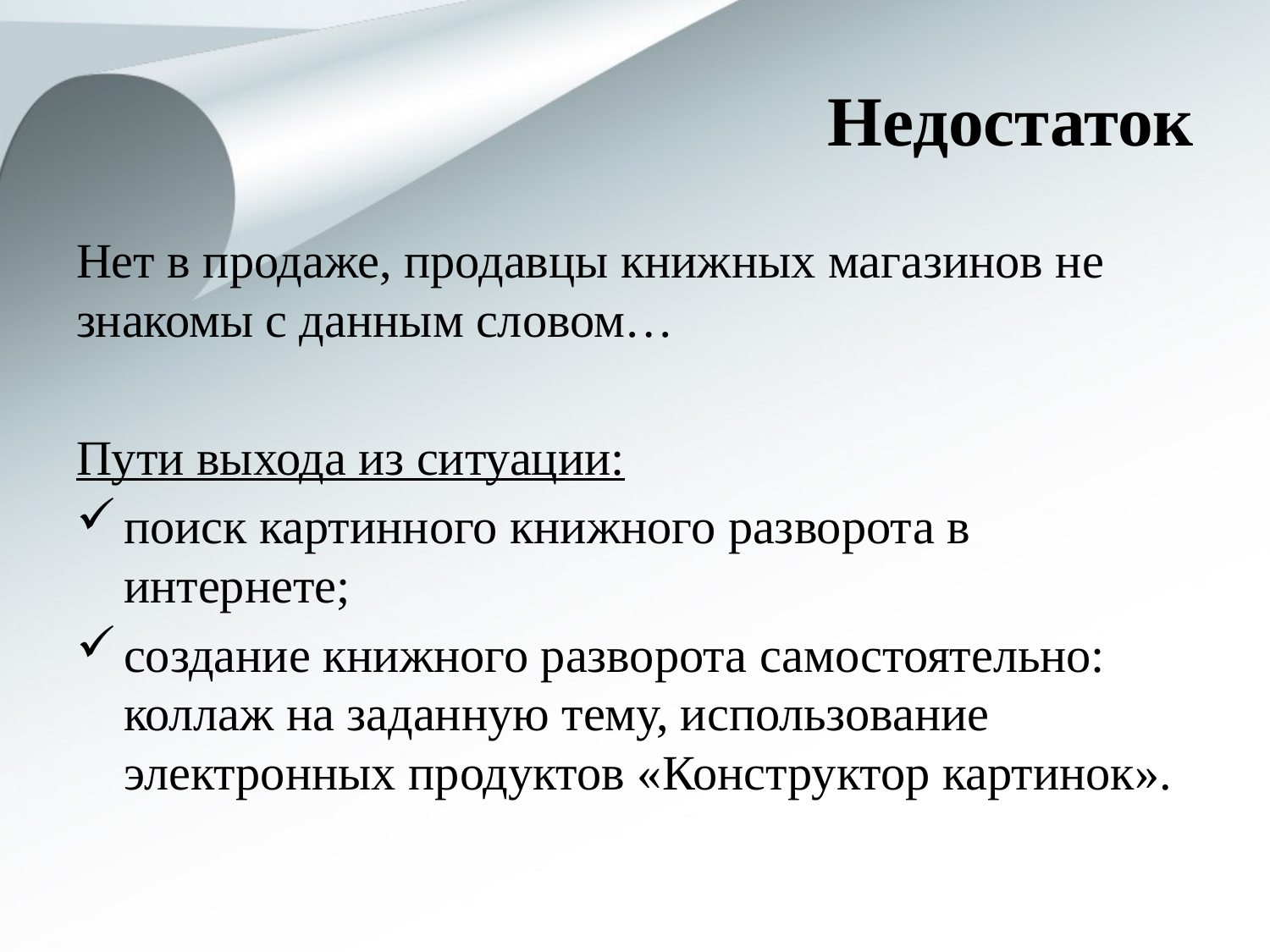

# Недостаток
Нет в продаже, продавцы книжных магазинов не знакомы с данным словом…

Пути выхода из ситуации:
поиск картинного книжного разворота в интернете;
создание книжного разворота самостоятельно: коллаж на заданную тему, использование электронных продуктов «Конструктор картинок».